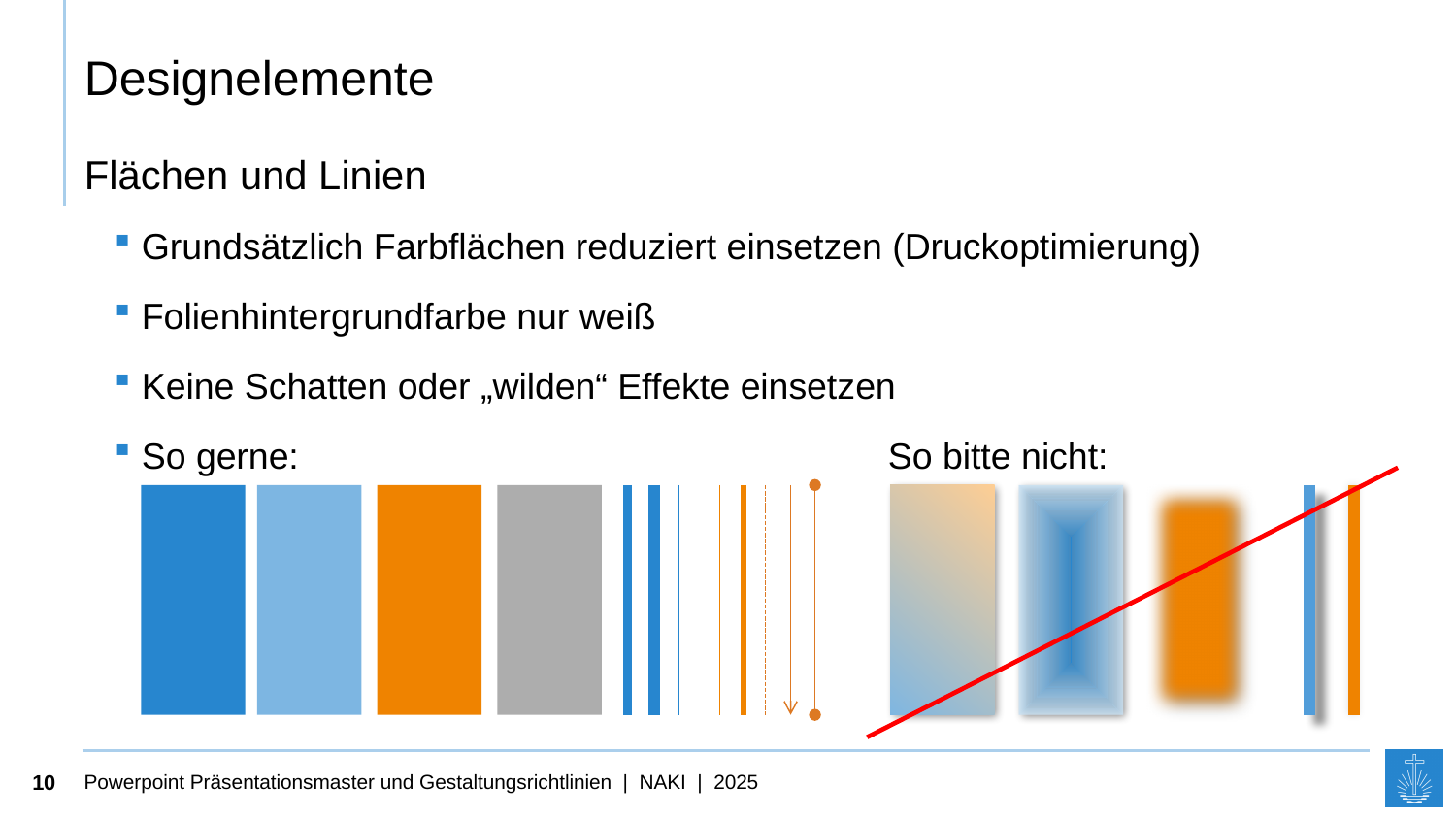

# Designelemente
Flächen und Linien
Grundsätzlich Farbflächen reduziert einsetzen (Druckoptimierung)
Folienhintergrundfarbe nur weiß
Keine Schatten oder „wilden“ Effekte einsetzen
So gerne:                                                          So bitte nicht: